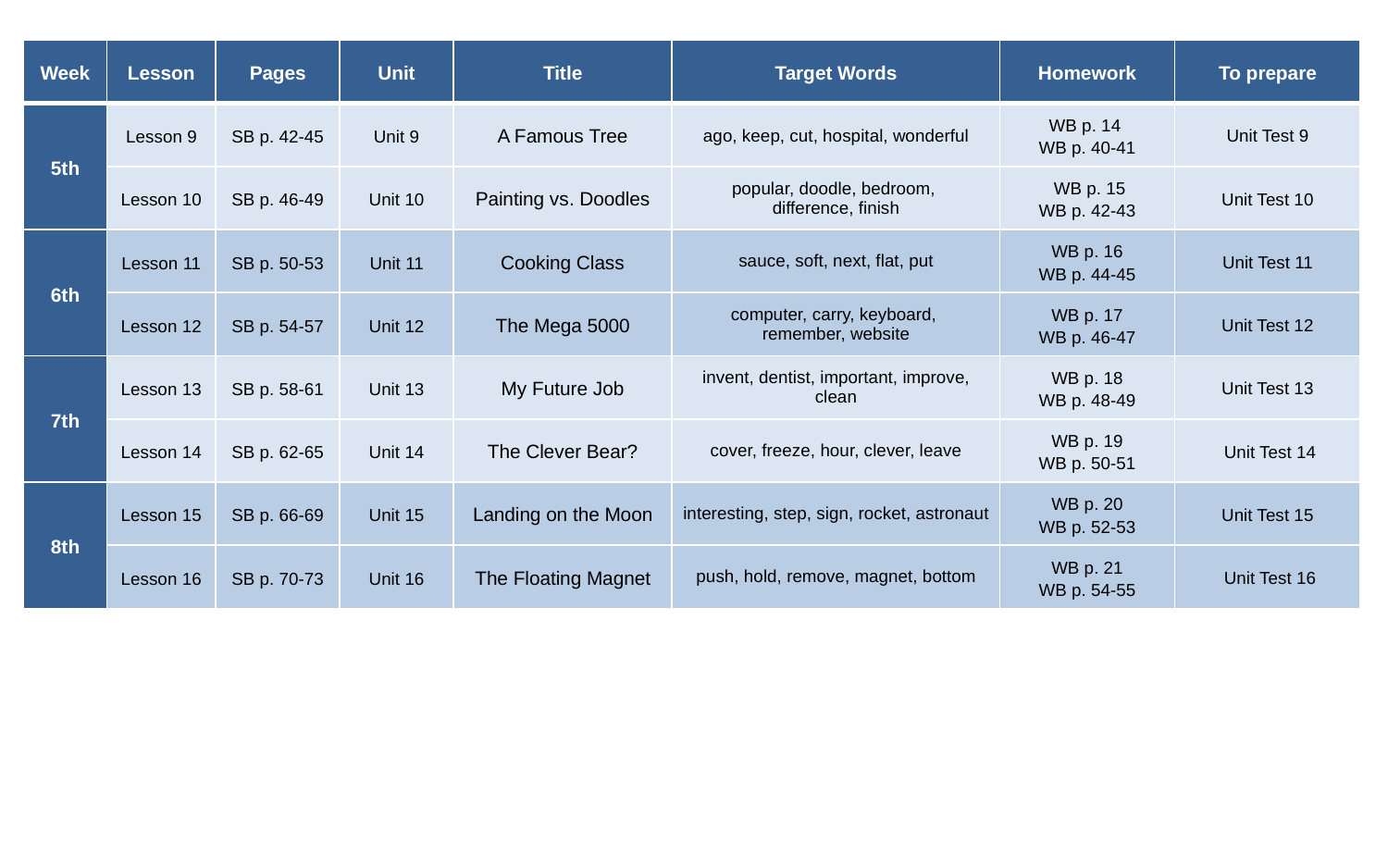

| Week | Lesson | Pages | Unit | Title | Target Words | Homework | To prepare |
| --- | --- | --- | --- | --- | --- | --- | --- |
| 5th | Lesson 9 | SB p. 42-45 | Unit 9 | A Famous Tree | ago, keep, cut, hospital, wonderful | WB p. 14 WB p. 40-41 | Unit Test 9 |
|  | Lesson 10 | SB p. 46-49 | Unit 10 | Painting vs. Doodles | popular, doodle, bedroom, difference, finish | WB p. 15 WB p. 42-43 | Unit Test 10 |
| 6th | Lesson 11 | SB p. 50-53 | Unit 11 | Cooking Class | sauce, soft, next, flat, put | WB p. 16 WB p. 44-45 | Unit Test 11 |
|  | Lesson 12 | SB p. 54-57 | Unit 12 | The Mega 5000 | computer, carry, keyboard, remember, website | WB p. 17 WB p. 46-47 | Unit Test 12 |
| 7th | Lesson 13 | SB p. 58-61 | Unit 13 | My Future Job | invent, dentist, important, improve, clean | WB p. 18 WB p. 48-49 | Unit Test 13 |
|  | Lesson 14 | SB p. 62-65 | Unit 14 | The Clever Bear? | cover, freeze, hour, clever, leave | WB p. 19 WB p. 50-51 | Unit Test 14 |
| 8th | Lesson 15 | SB p. 66-69 | Unit 15 | Landing on the Moon | interesting, step, sign, rocket, astronaut | WB p. 20 WB p. 52-53 | Unit Test 15 |
|  | Lesson 16 | SB p. 70-73 | Unit 16 | The Floating Magnet | push, hold, remove, magnet, bottom | WB p. 21 WB p. 54-55 | Unit Test 16 |